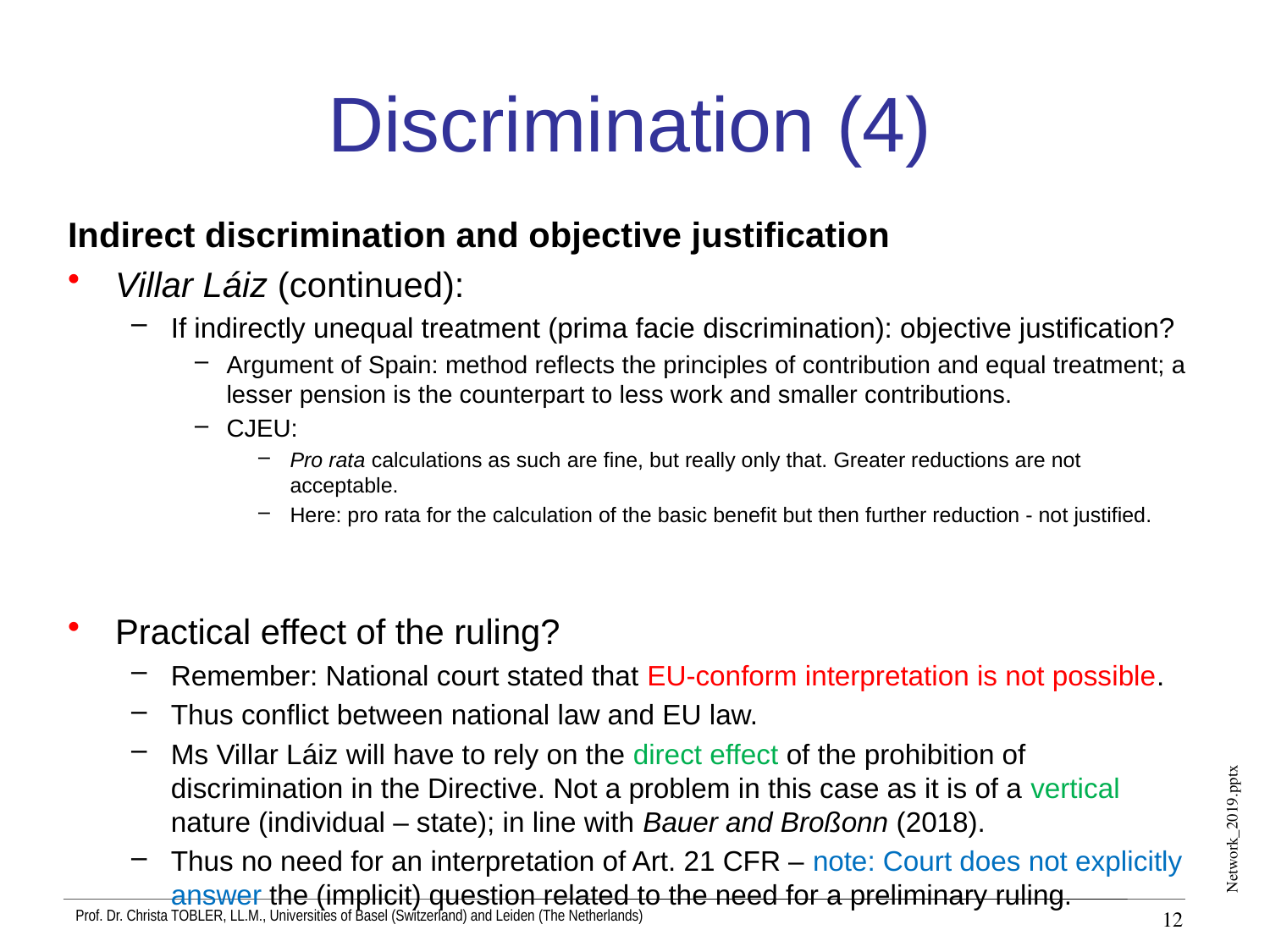

# Discrimination (4)
Indirect discrimination and objective justification
Villar Láiz (continued):
If indirectly unequal treatment (prima facie discrimination): objective justification?
Argument of Spain: method reflects the principles of contribution and equal treatment; a lesser pension is the counterpart to less work and smaller contributions.
CJEU:
Pro rata calculations as such are fine, but really only that. Greater reductions are not acceptable.
Here: pro rata for the calculation of the basic benefit but then further reduction - not justified.

Practical effect of the ruling?
Remember: National court stated that EU-conform interpretation is not possible.
Thus conflict between national law and EU law.
Ms Villar Láiz will have to rely on the direct effect of the prohibition of discrimination in the Directive. Not a problem in this case as it is of a vertical nature (individual – state); in line with Bauer and Broßonn (2018).
Thus no need for an interpretation of Art. 21 CFR – note: Court does not explicitly answer the (implicit) question related to the need for a preliminary ruling.

12